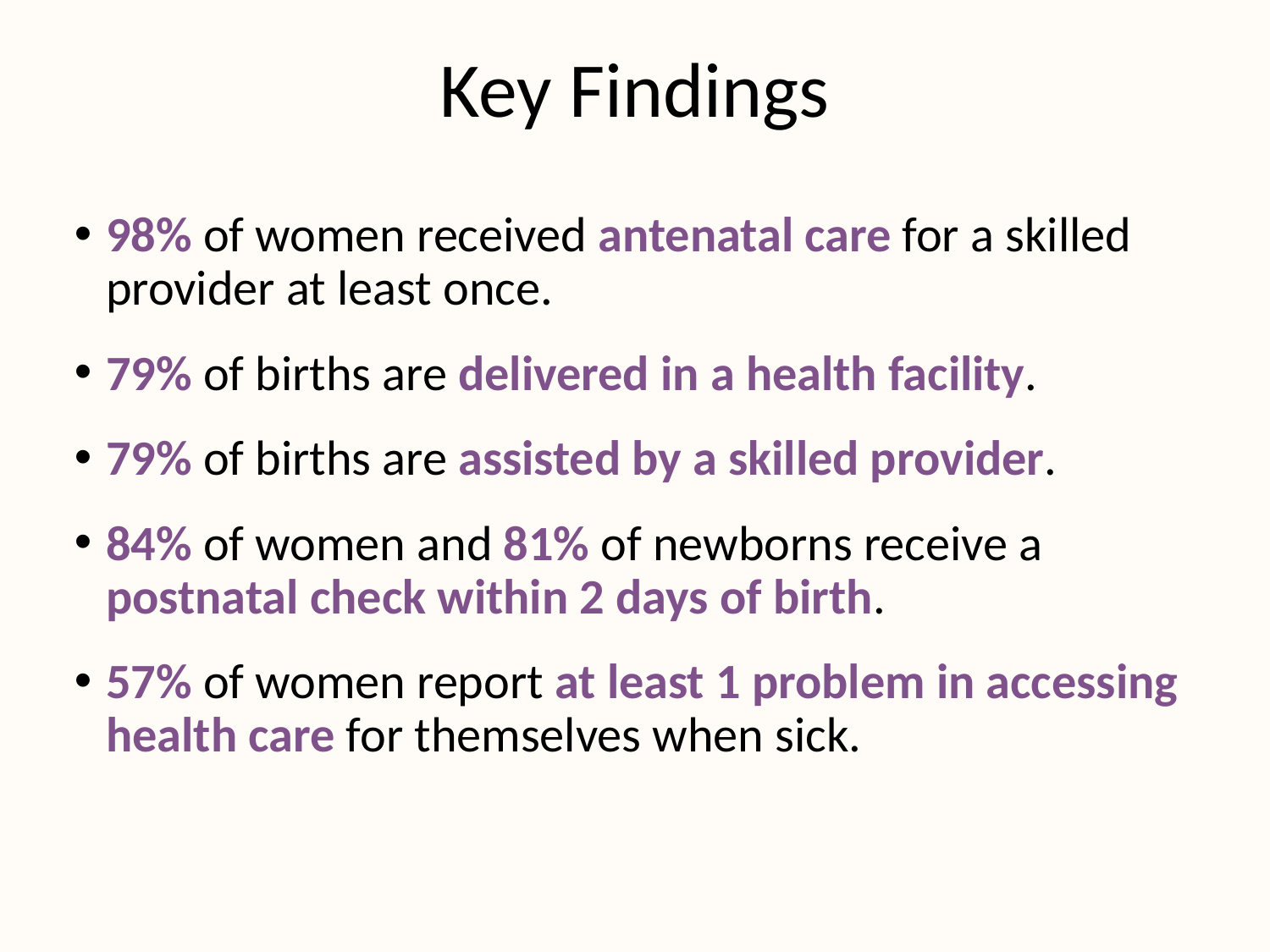

# Key Findings
98% of women received antenatal care for a skilled provider at least once.
79% of births are delivered in a health facility.
79% of births are assisted by a skilled provider.
84% of women and 81% of newborns receive a postnatal check within 2 days of birth.
57% of women report at least 1 problem in accessing health care for themselves when sick.